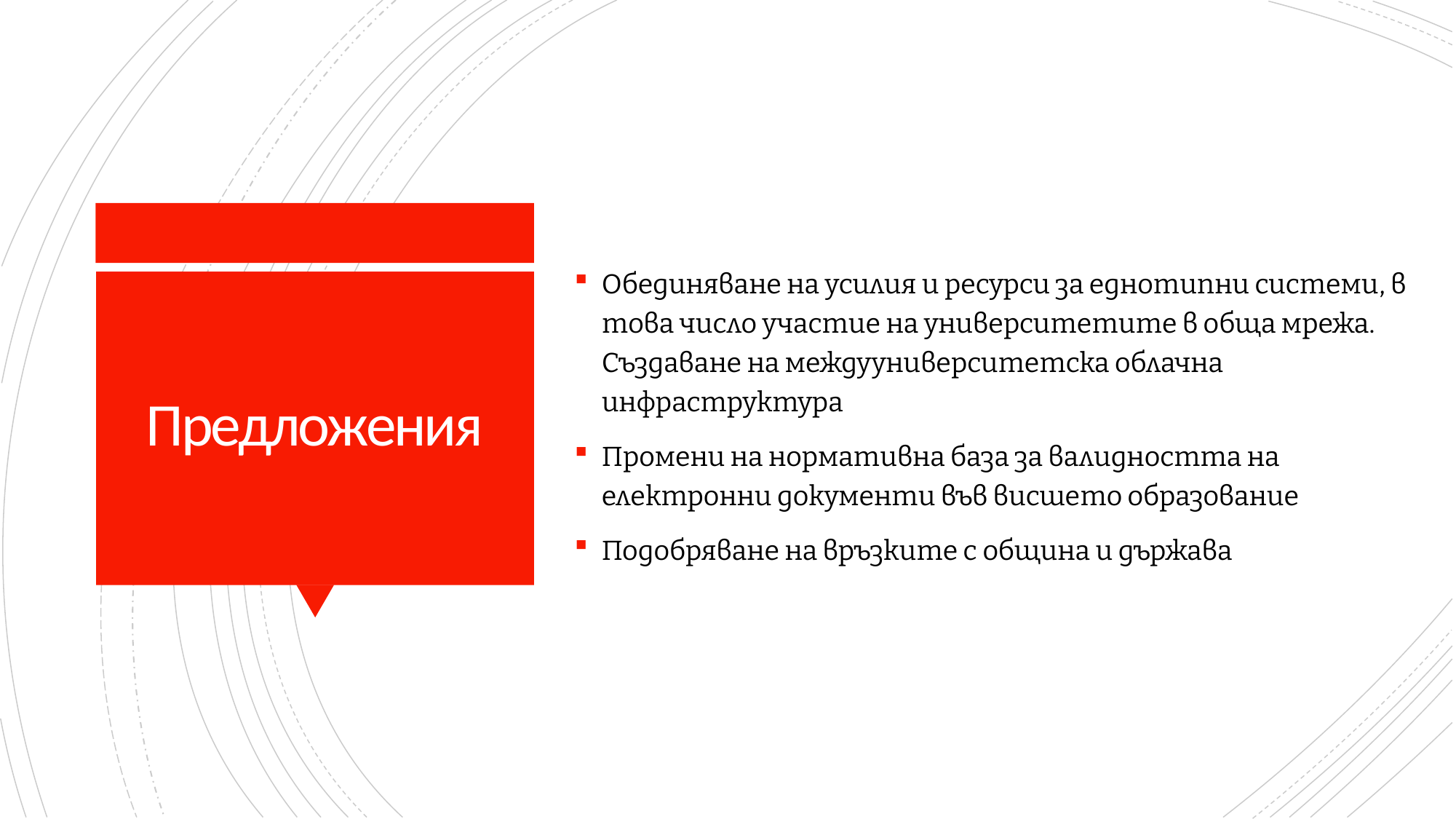

Обединяване на усилия и ресурси за еднотипни системи, в това число участие на университетите в обща мрежа. Създаване на междууниверситетска облачна инфраструктура
Промени на нормативна база за валидността на електронни документи във висшето образование
Подобряване на връзките с община и държава
# Предложения